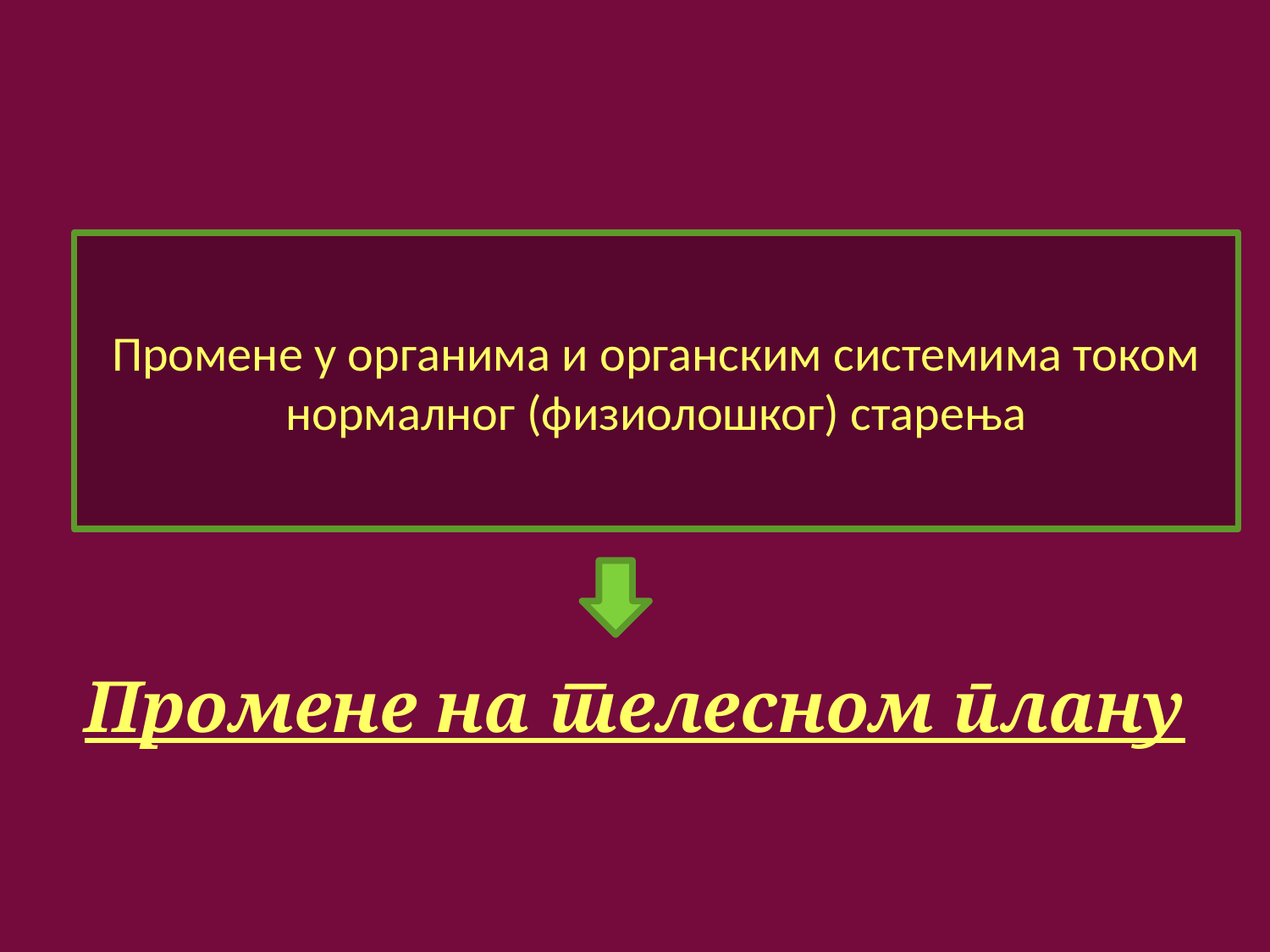

Промене на телесном плану
Промене у органима и органским системима током нормалног (физиолошког) старења